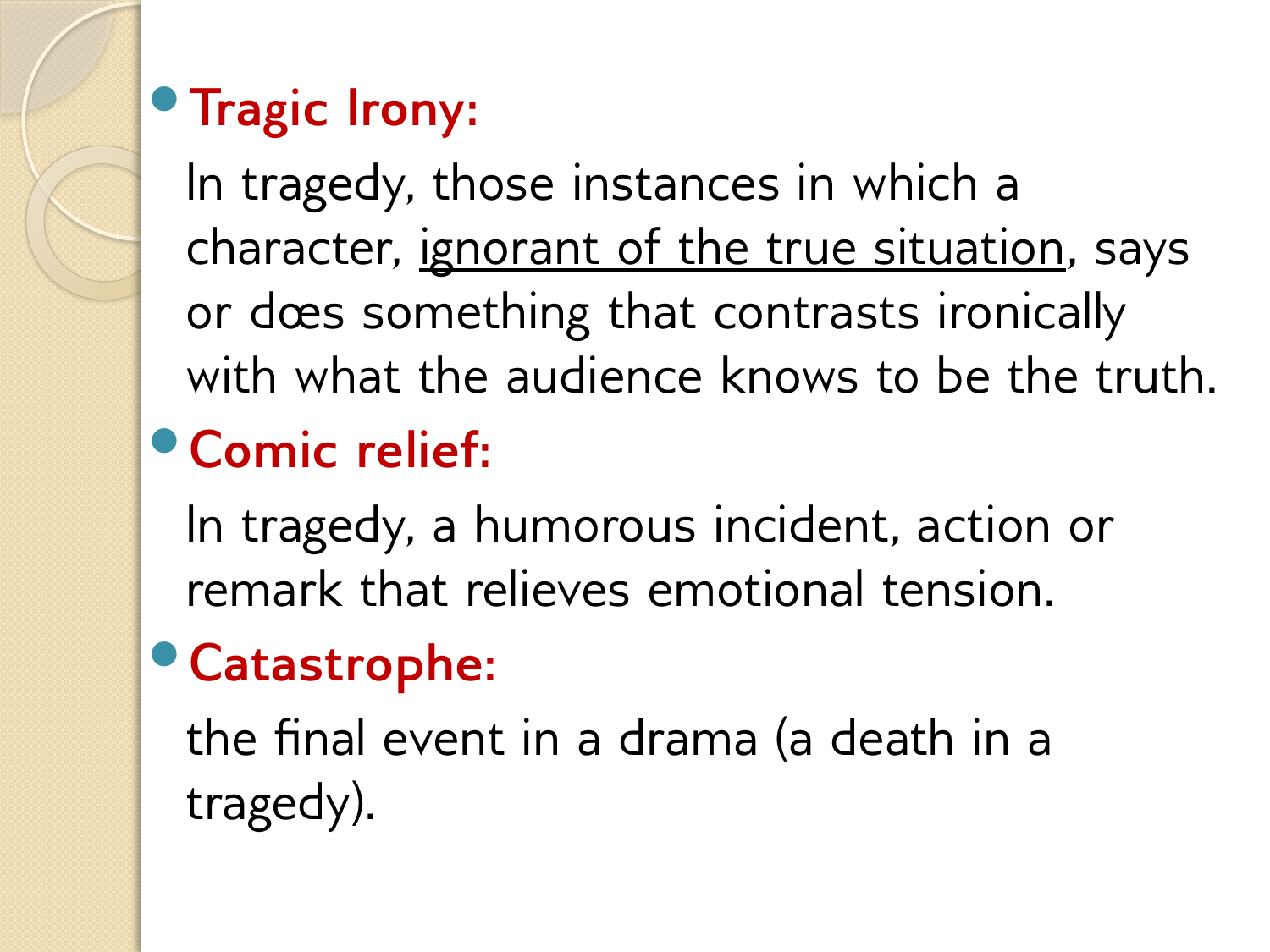

Tragic Irony:
		In tragedy, those instances in which a character, ignorant of the true situation, says or does something that contrasts ironically with what the audience knows to be the truth.
Comic relief:
		In tragedy, a humorous incident, action or remark that relieves emotional tension.
Catastrophe:
		the final event in a drama (a death in a tragedy).